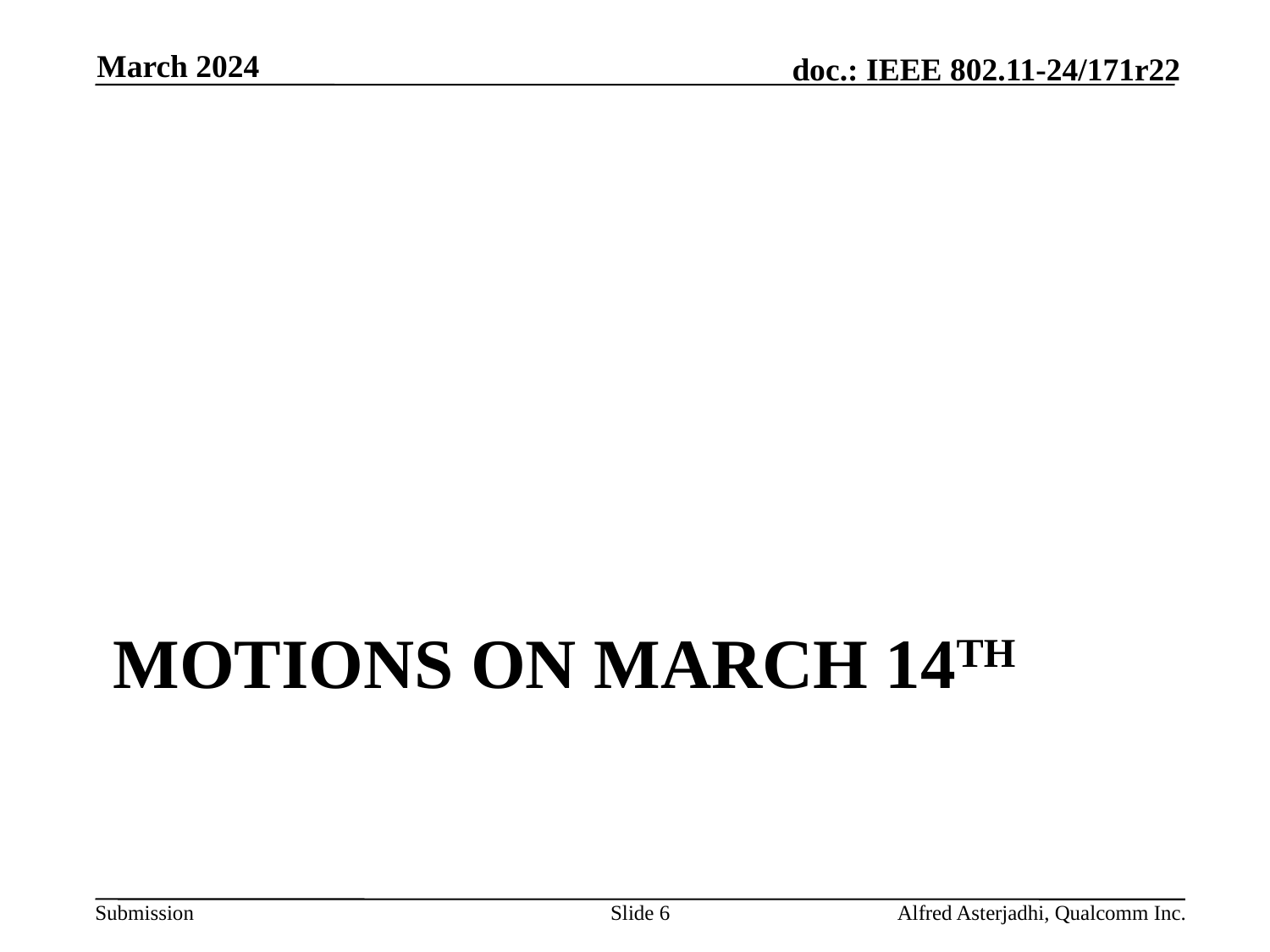

March 2024

# Motions on March 14th
Slide 6
Alfred Asterjadhi, Qualcomm Inc.